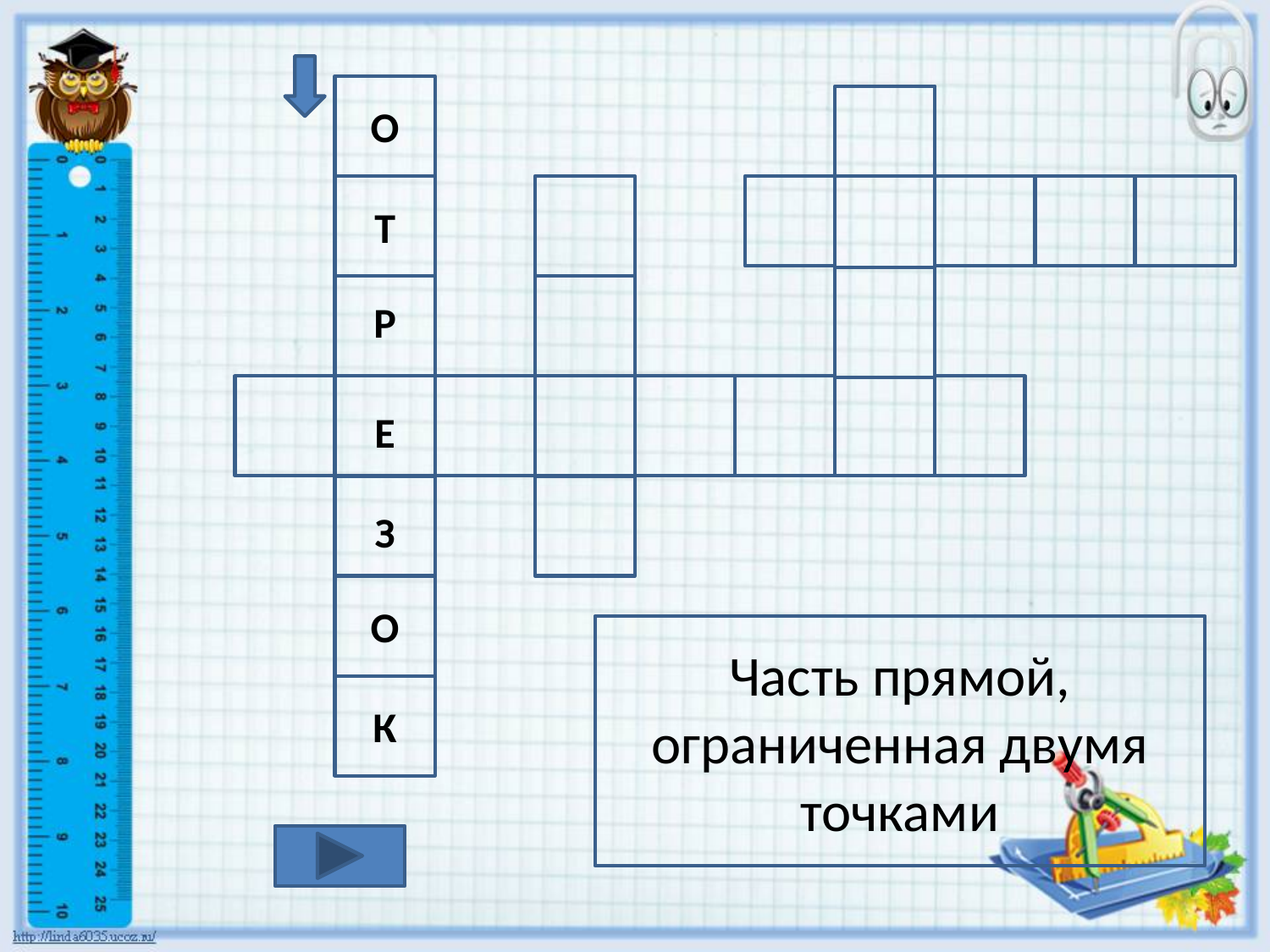

О

Т

Р

Е

З

О
Часть прямой, ограниченная двумя точками
К